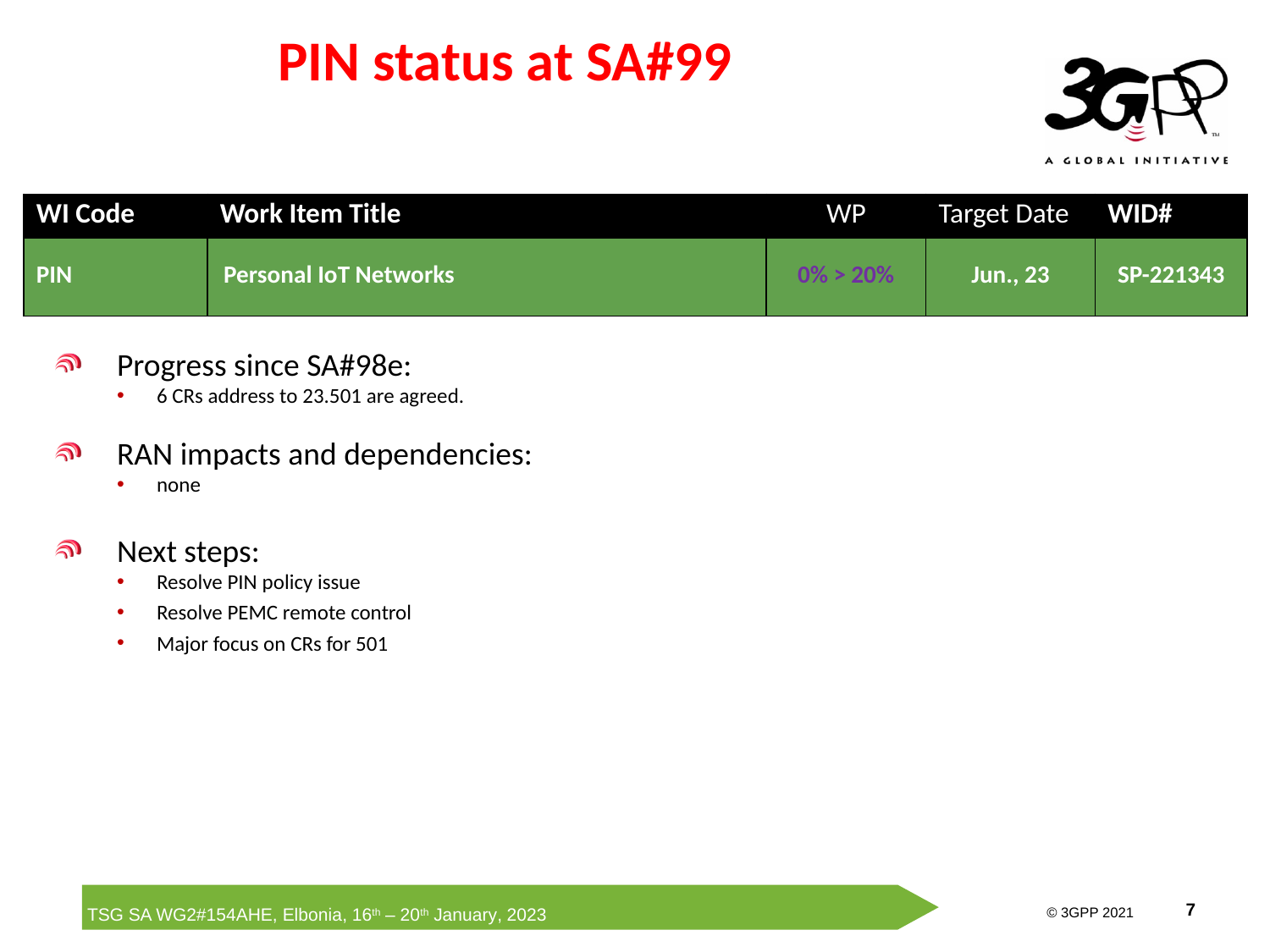

# PIN status at SA#99
| WI Code | Work Item Title | WP | Target Date | WID# |
| --- | --- | --- | --- | --- |
| PIN | Personal IoT Networks | 0% > 20% | Jun., 23 | SP-221343 |
Progress since SA#98e:
6 CRs address to 23.501 are agreed.

RAN impacts and dependencies:
none

Next steps:
Resolve PIN policy issue
Resolve PEMC remote control
Major focus on CRs for 501